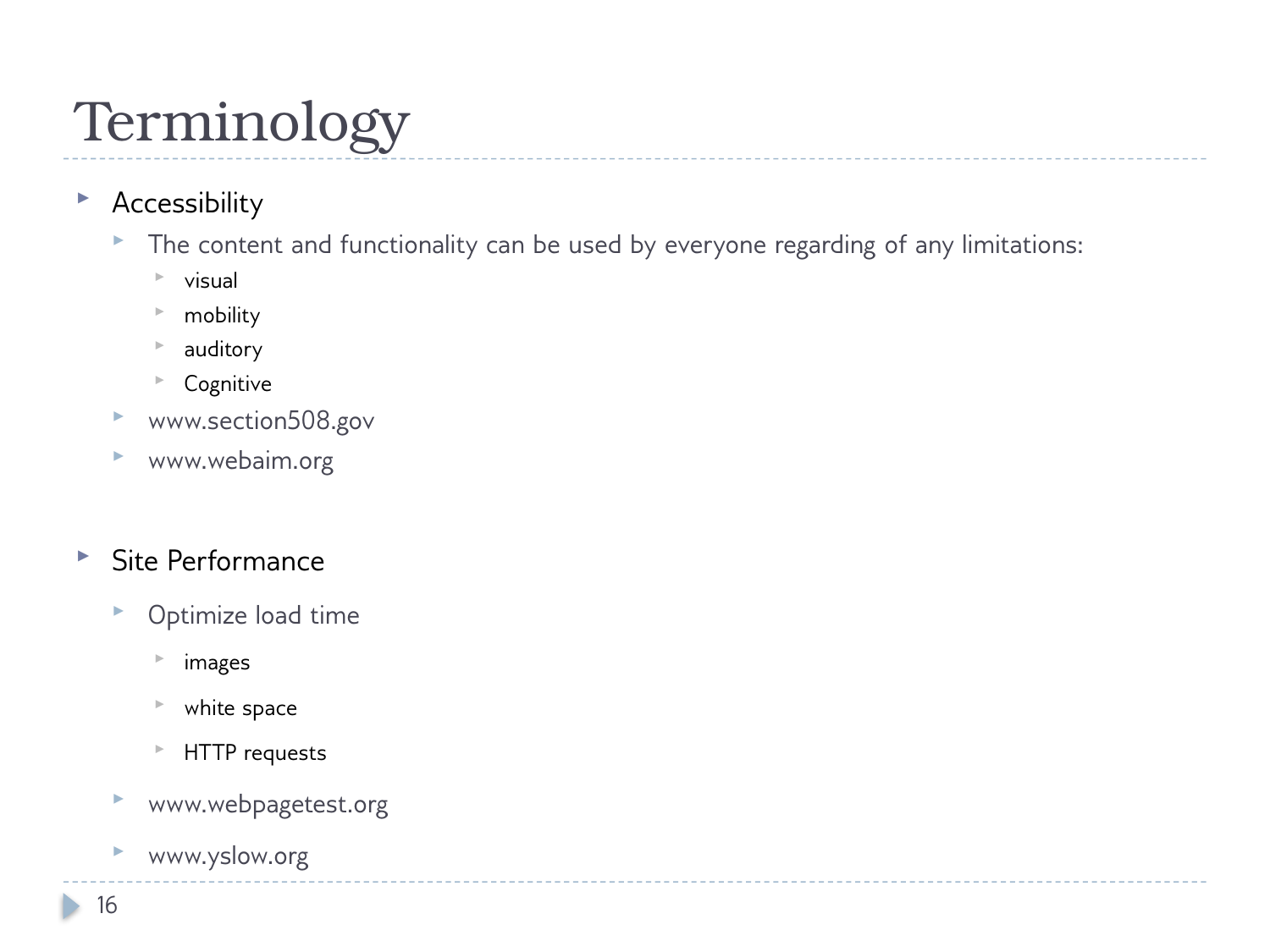

# Terminology
Accessibility
The content and functionality can be used by everyone regarding of any limitations:
visual
mobility
auditory
Cognitive
www.section508.gov
www.webaim.org

Site Performance
Optimize load time
images
white space
HTTP requests
www.webpagetest.org
www.yslow.org

16